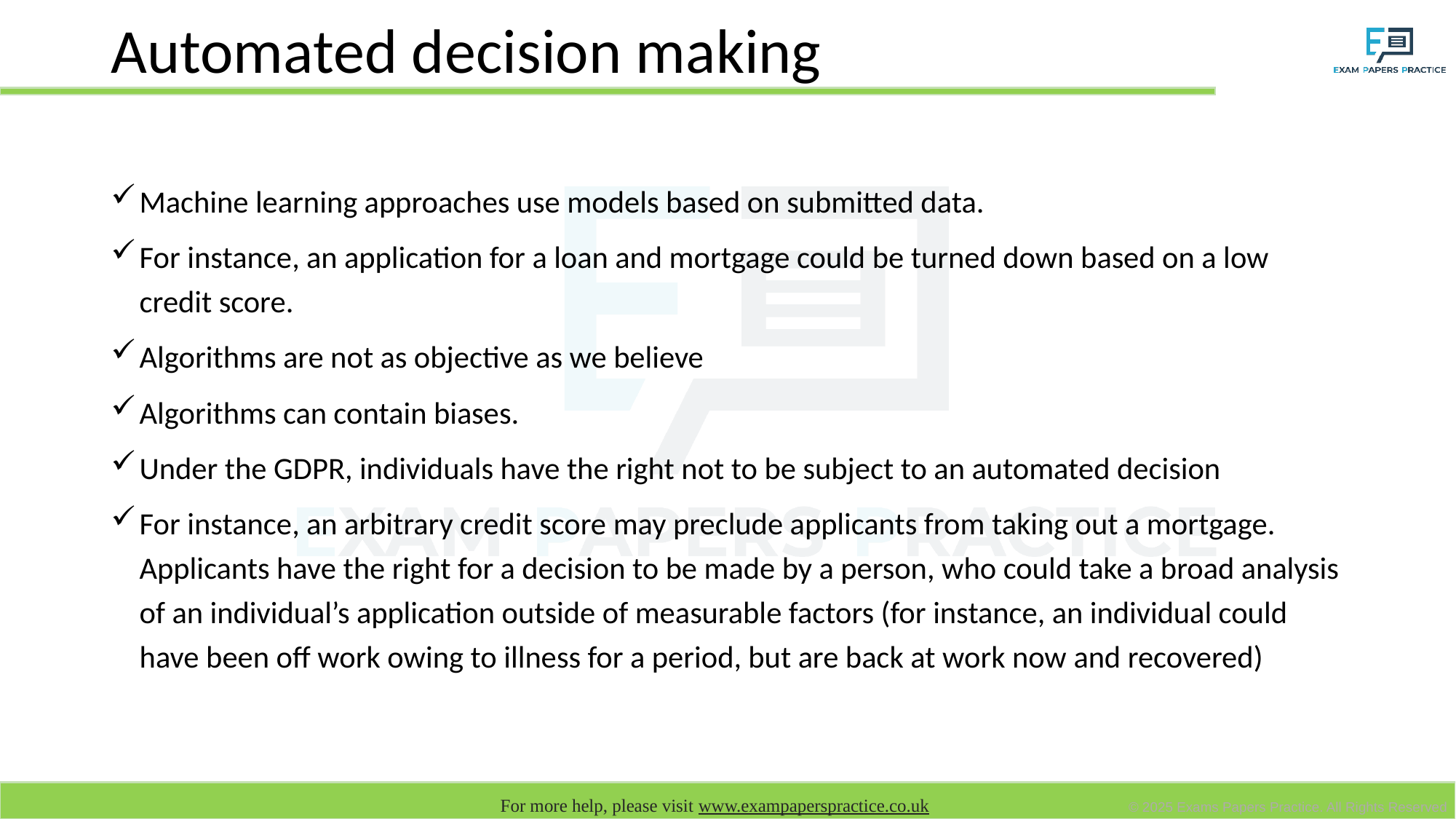

# Automated decision making
Machine learning approaches use models based on submitted data.
For instance, an application for a loan and mortgage could be turned down based on a low credit score.
Algorithms are not as objective as we believe
Algorithms can contain biases.
Under the GDPR, individuals have the right not to be subject to an automated decision
For instance, an arbitrary credit score may preclude applicants from taking out a mortgage. Applicants have the right for a decision to be made by a person, who could take a broad analysis of an individual’s application outside of measurable factors (for instance, an individual could have been off work owing to illness for a period, but are back at work now and recovered)